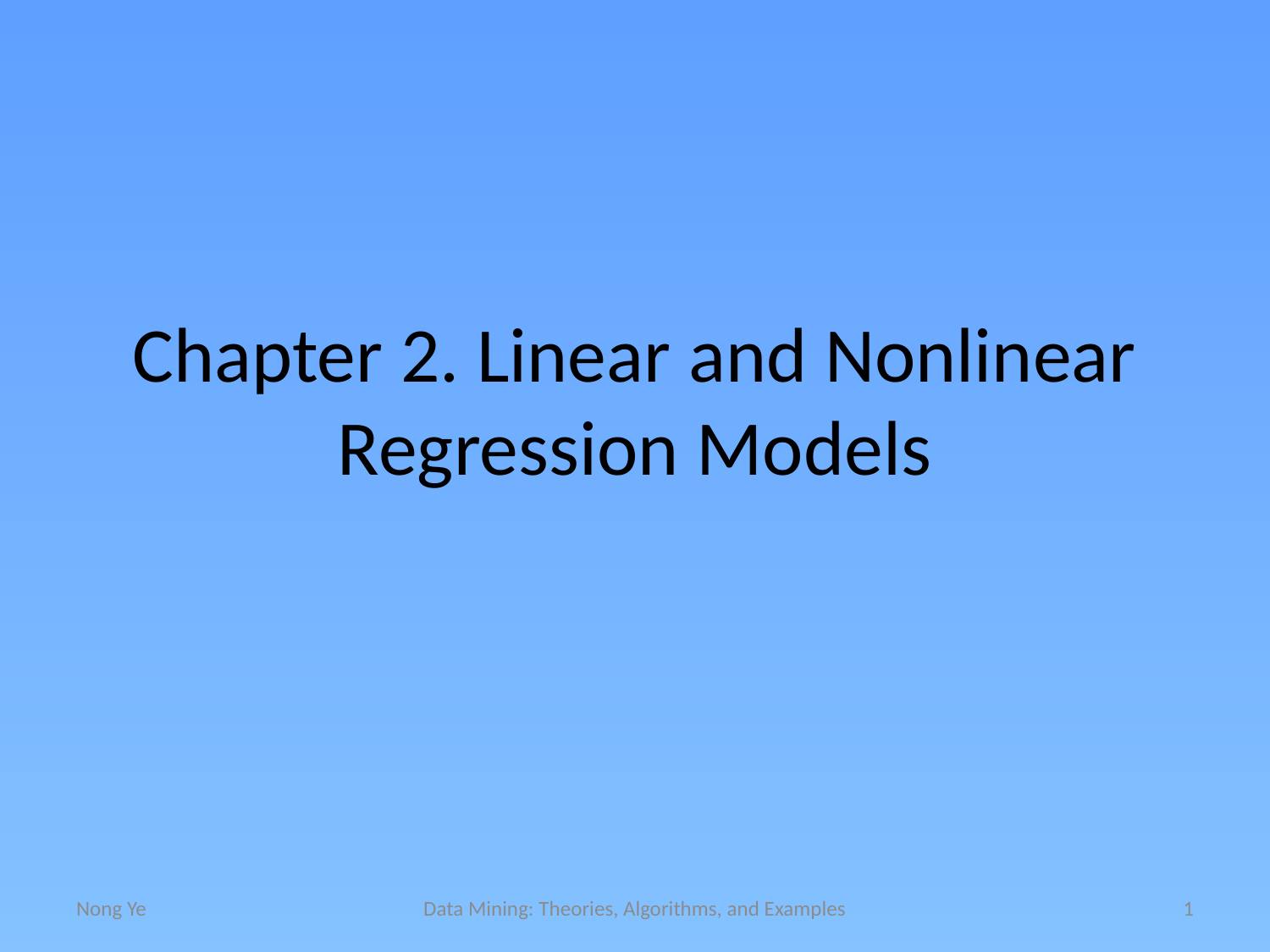

# Chapter 2. Linear and Nonlinear Regression Models
Nong Ye
Data Mining: Theories, Algorithms, and Examples
1